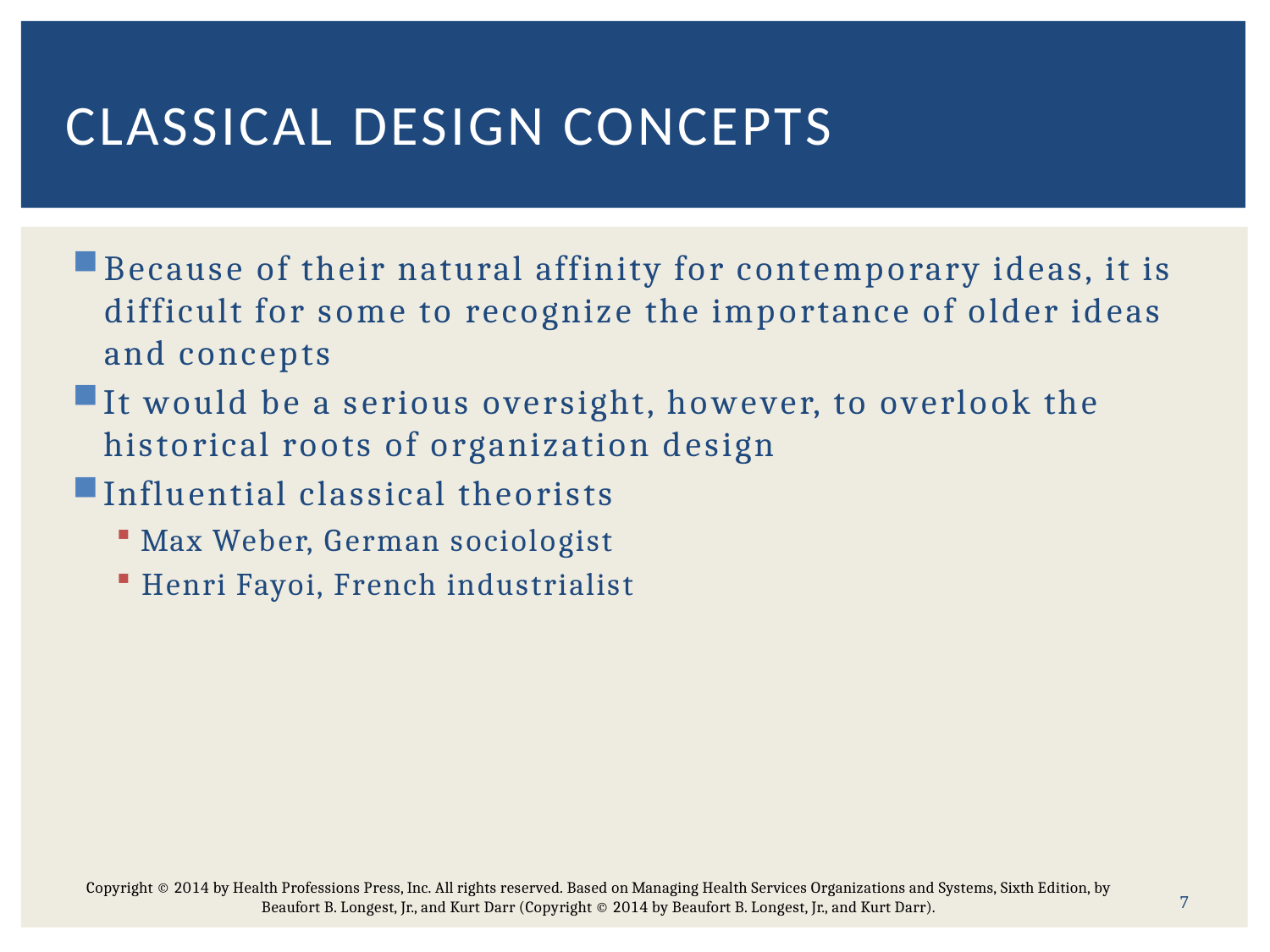

# Classical design concepts
Because of their natural affinity for contemporary ideas, it is difficult for some to recognize the importance of older ideas and concepts
It would be a serious oversight, however, to overlook the historical roots of organization design
Influential classical theorists
Max Weber, German sociologist
Henri Fayoi, French industrialist

7